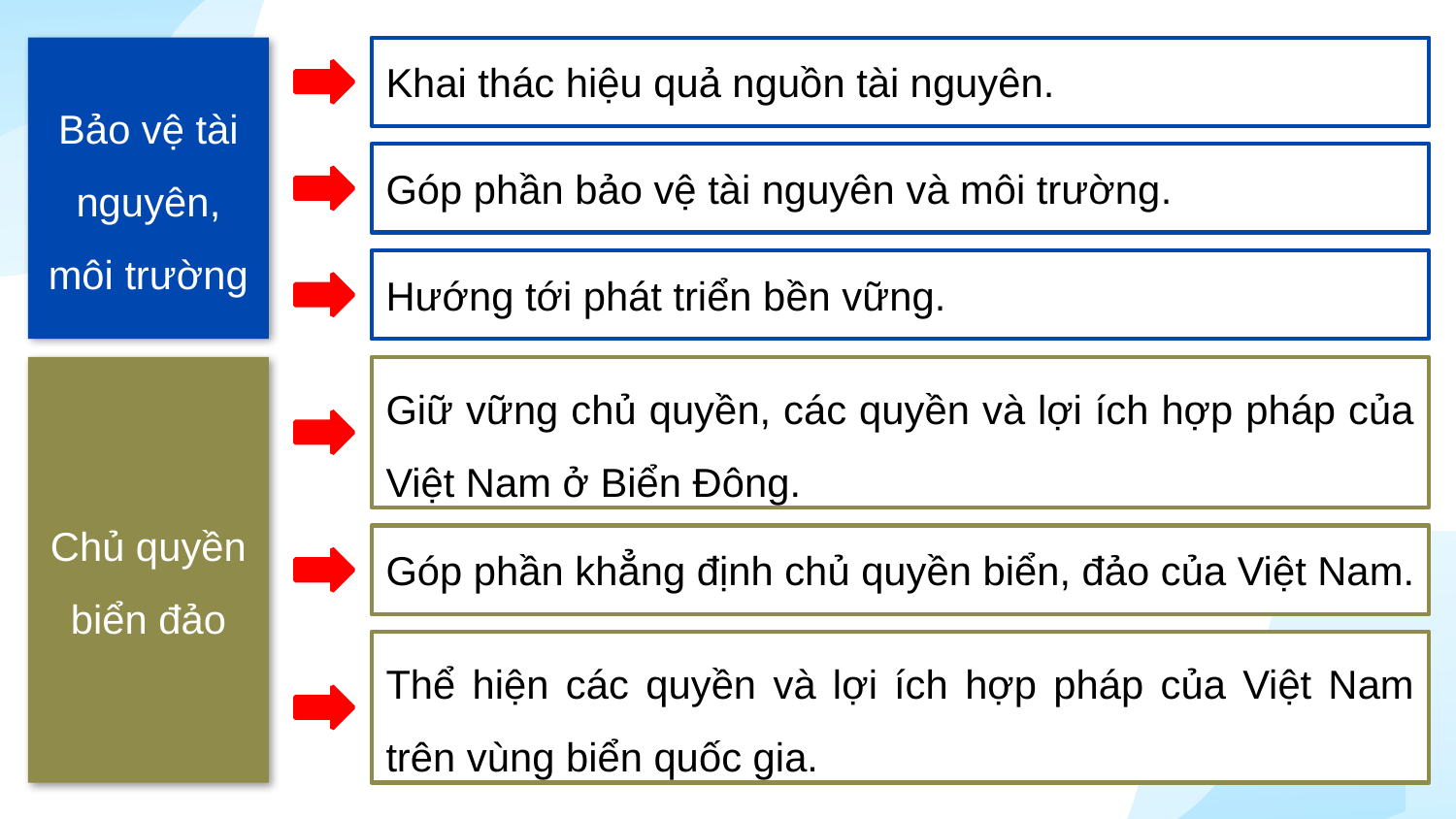

Bảo vệ tài nguyên, môi trường
Khai thác hiệu quả nguồn tài nguyên.

Góp phần bảo vệ tài nguyên và môi trường.

Hướng tới phát triển bền vững.

Chủ quyền biển đảo
Giữ vững chủ quyền, các quyền và lợi ích hợp pháp của Việt Nam ở Biển Đông.

Góp phần khẳng định chủ quyền biển, đảo của Việt Nam.

Thể hiện các quyền và lợi ích hợp pháp của Việt Nam trên vùng biển quốc gia.